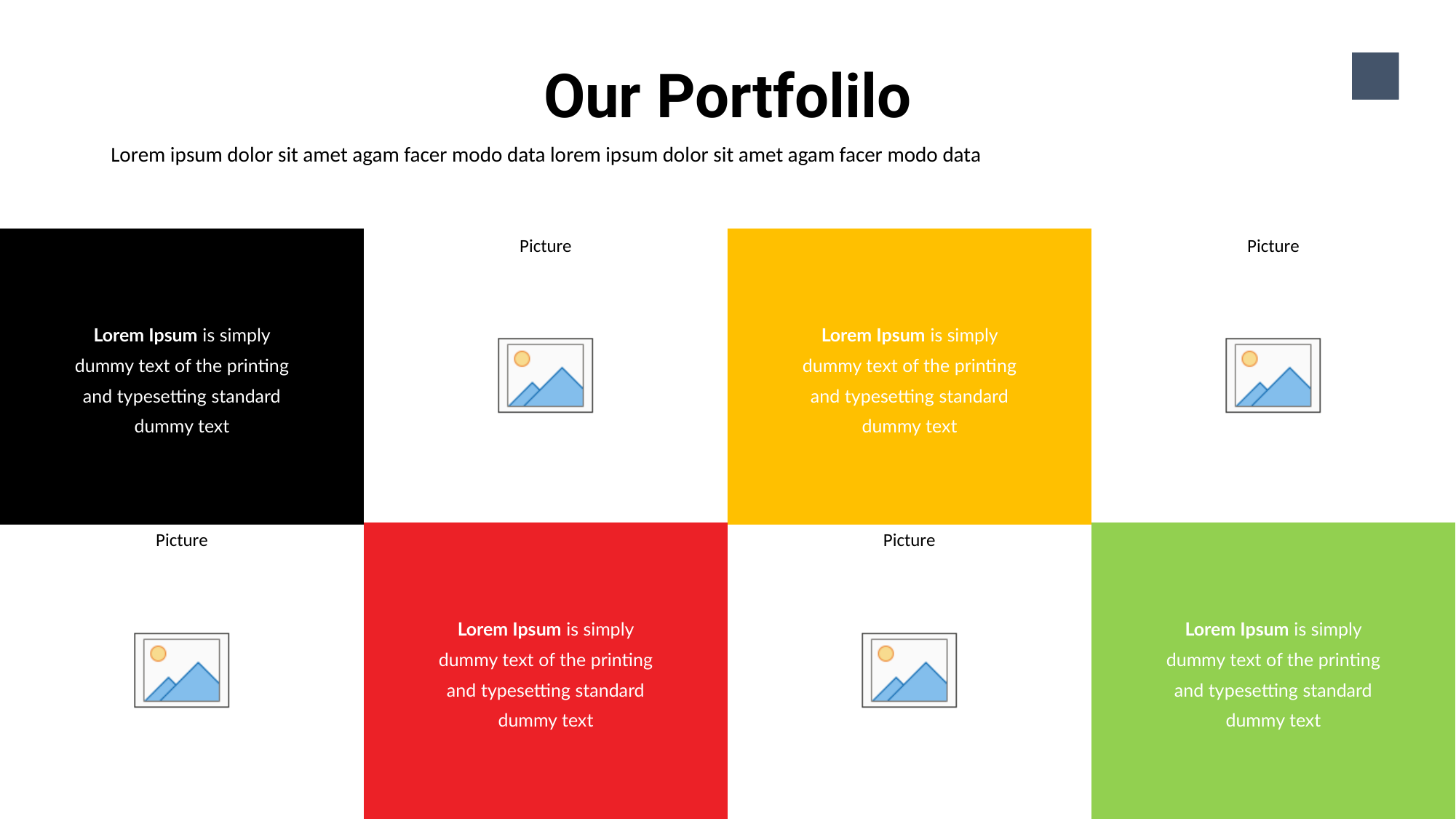

Our Portfolilo
11
Lorem ipsum dolor sit amet agam facer modo data lorem ipsum dolor sit amet agam facer modo data

Lorem Ipsum is simply dummy text of the printing and typesetting standard dummy text
Lorem Ipsum is simply dummy text of the printing and typesetting standard dummy text

Lorem Ipsum is simply dummy text of the printing and typesetting standard dummy text
Lorem Ipsum is simply dummy text of the printing and typesetting standard dummy text